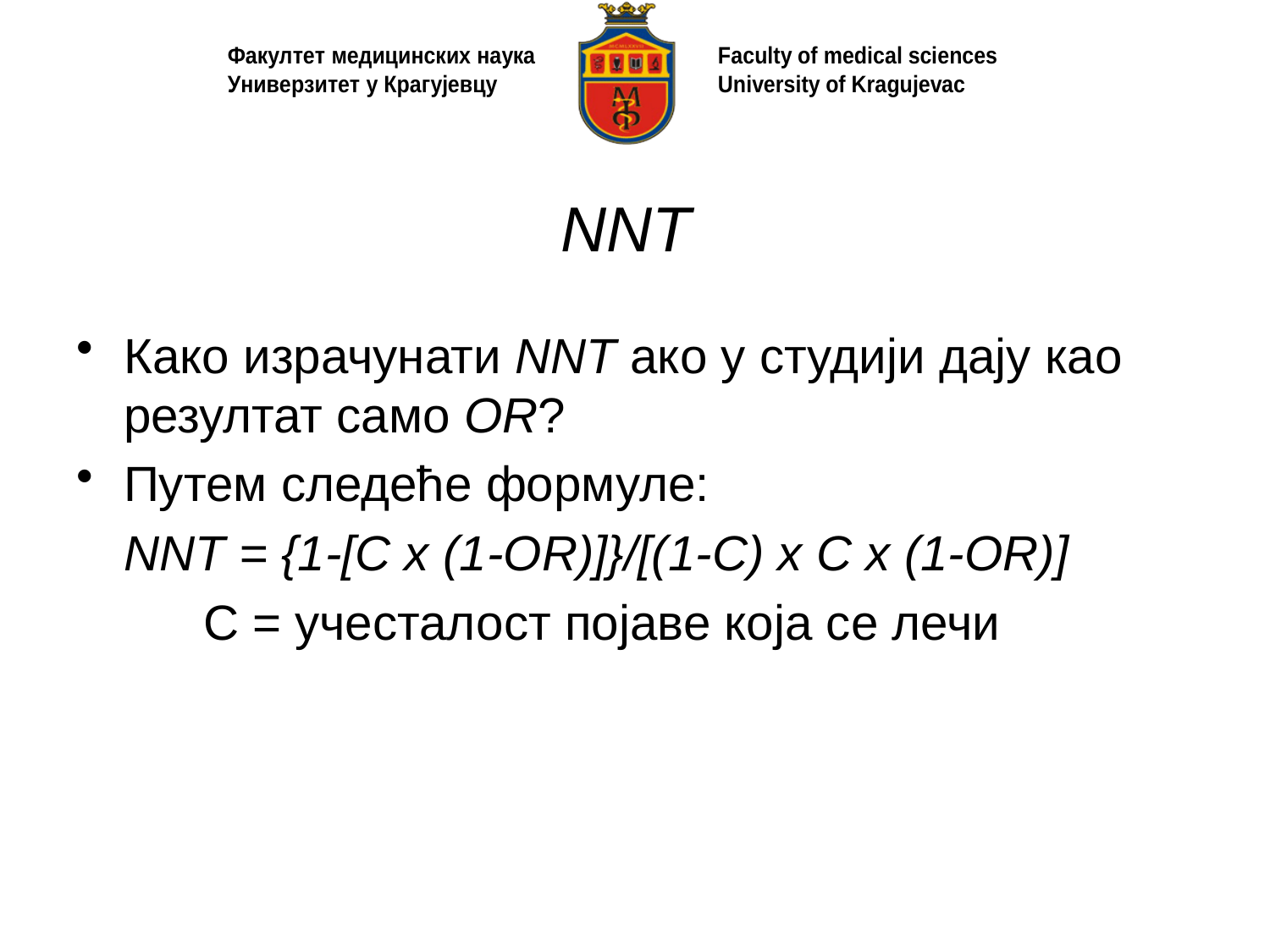

# NNT
Како израчунати NNT ако у студији дају као резултат само OR?
Путем следеће формуле:
	NNT = {1-[C x (1-OR)]}/[(1-C) x C x (1-OR)]
C = учесталост појаве која се лечи